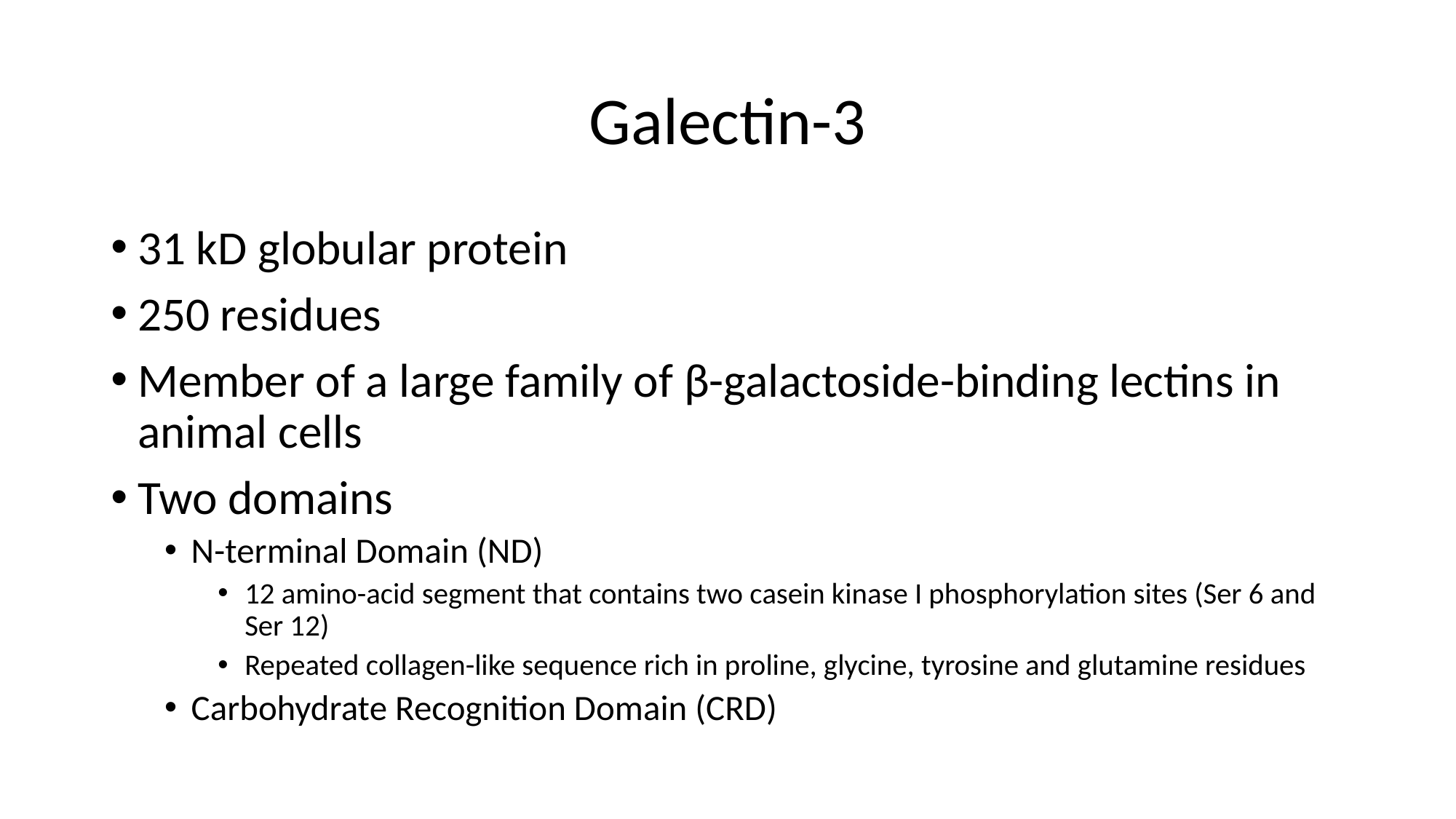

# Galectin-3
31 kD globular protein
250 residues
Member of a large family of β-galactoside-binding lectins in animal cells
Two domains
N-terminal Domain (ND)
12 amino-acid segment that contains two casein kinase I phosphorylation sites (Ser 6 and Ser 12)
Repeated collagen-like sequence rich in proline, glycine, tyrosine and glutamine residues
Carbohydrate Recognition Domain (CRD)